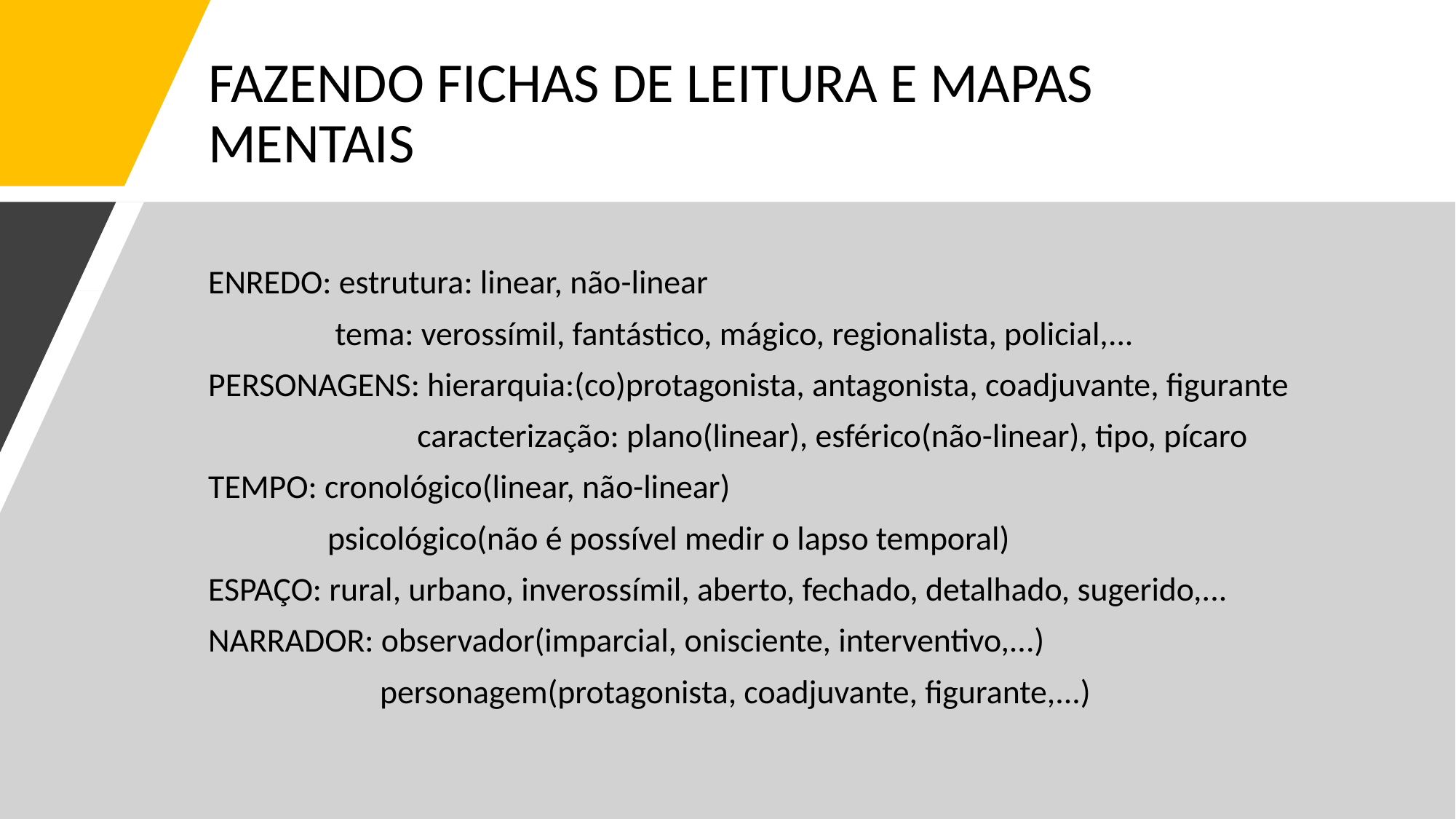

# FAZENDO FICHAS DE LEITURA E MAPAS MENTAIS

ENREDO: estrutura: linear, não-linear
                 tema: verossímil, fantástico, mágico, regionalista, policial,...
PERSONAGENS: hierarquia:(co)protagonista, antagonista, coadjuvante, figurante
                            caracterização: plano(linear), esférico(não-linear), tipo, pícaro
TEMPO: cronológico(linear, não-linear)
                psicológico(não é possível medir o lapso temporal)
ESPAÇO: rural, urbano, inverossímil, aberto, fechado, detalhado, sugerido,...
NARRADOR: observador(imparcial, onisciente, interventivo,...)
                       personagem(protagonista, coadjuvante, figurante,...)